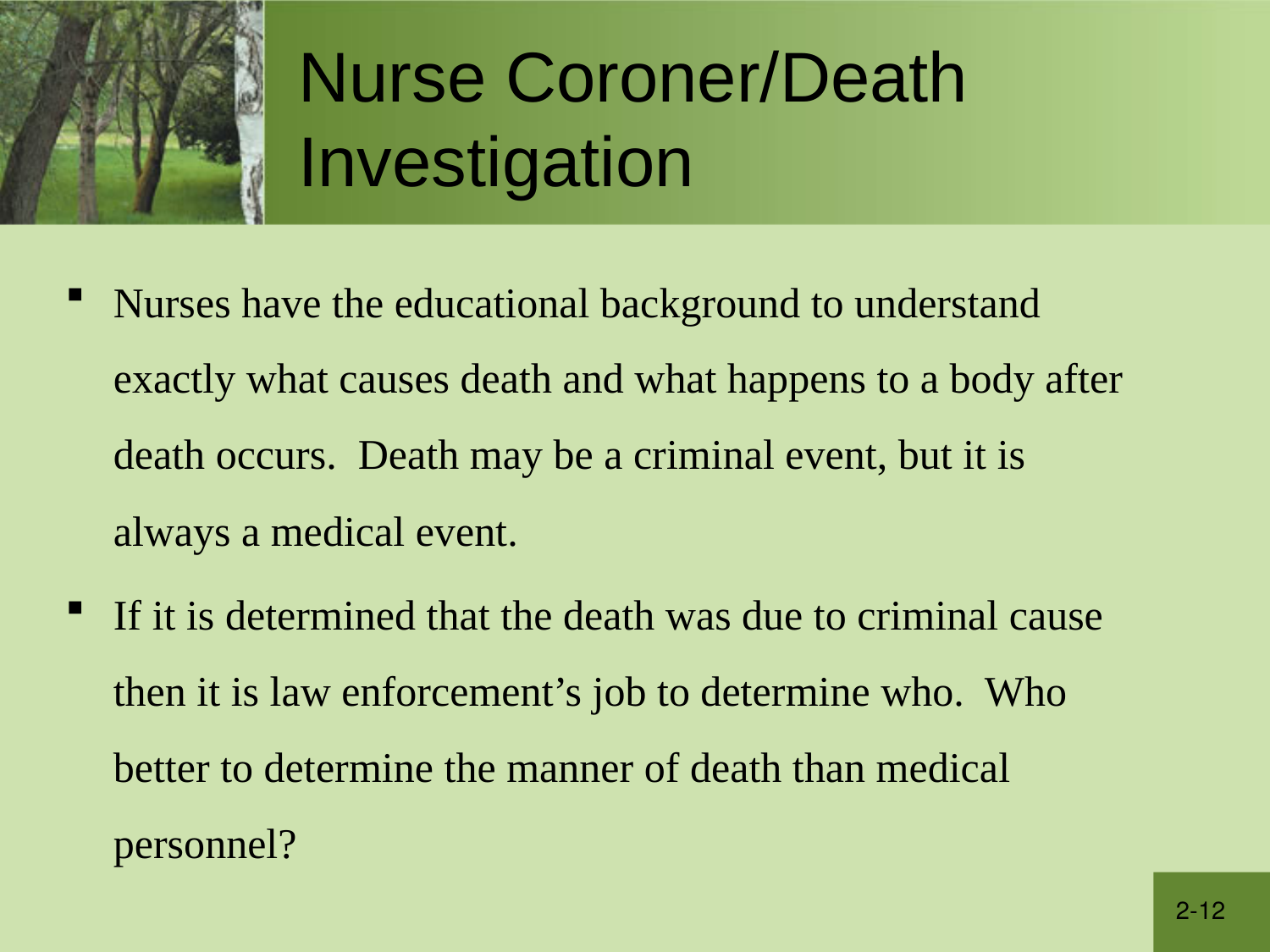

# Nurse Coroner/Death Investigation
Nurses have the educational background to understand exactly what causes death and what happens to a body after death occurs.  Death may be a criminal event, but it is always a medical event.
If it is determined that the death was due to criminal cause then it is law enforcement’s job to determine who.  Who better to determine the manner of death than medical personnel?
2-12